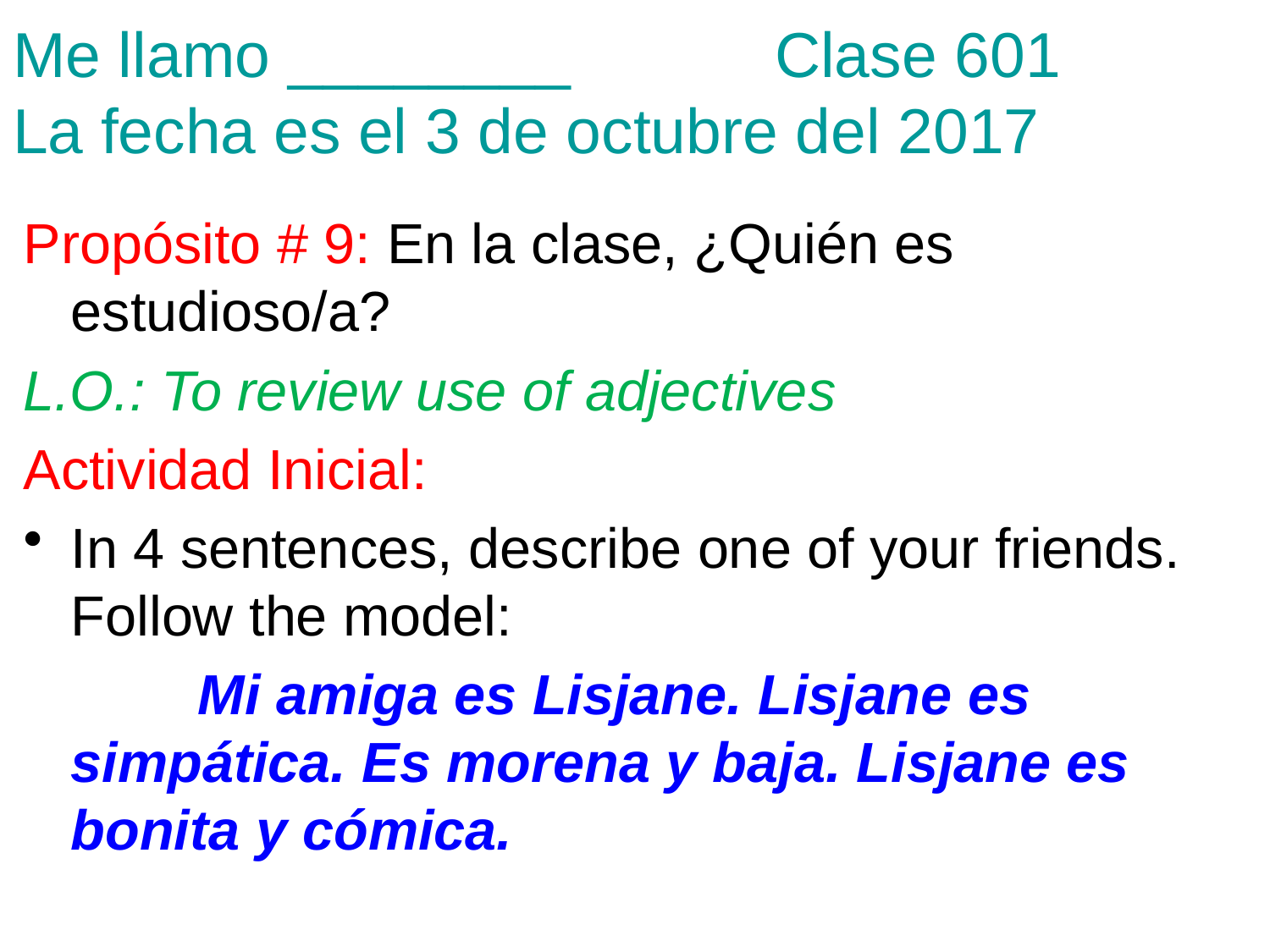

# Me llamo ________ 		Clase 601 La fecha es el 3 de octubre del 2017
Propósito # 9: En la clase, ¿Quién es estudioso/a?
L.O.: To review use of adjectives
Actividad Inicial:
In 4 sentences, describe one of your friends. Follow the model:
		Mi amiga es Lisjane. Lisjane es simpática. Es morena y baja. Lisjane es bonita y cómica.